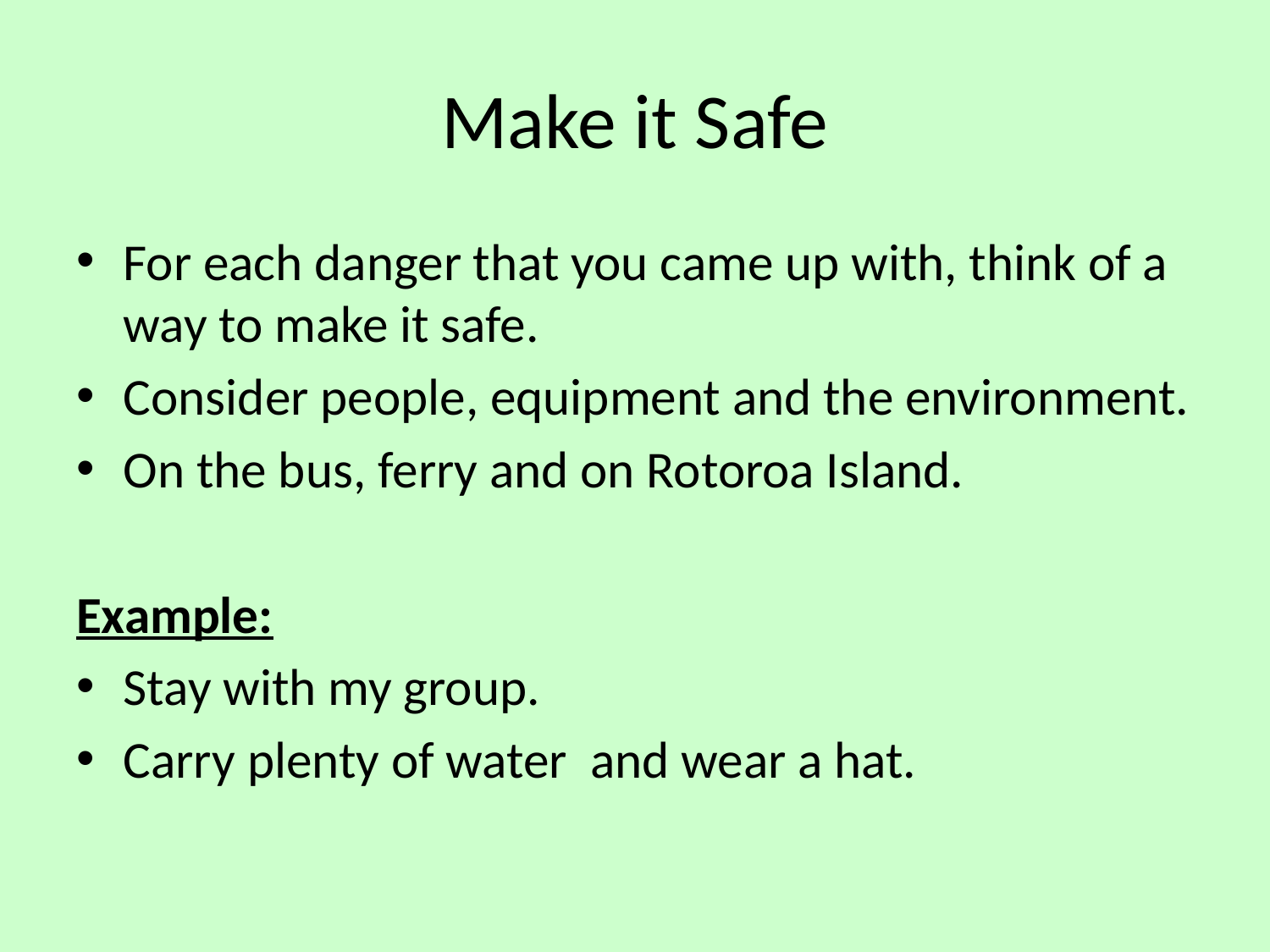

# Make it Safe
For each danger that you came up with, think of a way to make it safe.
Consider people, equipment and the environment.
On the bus, ferry and on Rotoroa Island.

Example:
Stay with my group.
Carry plenty of water  and wear a hat.